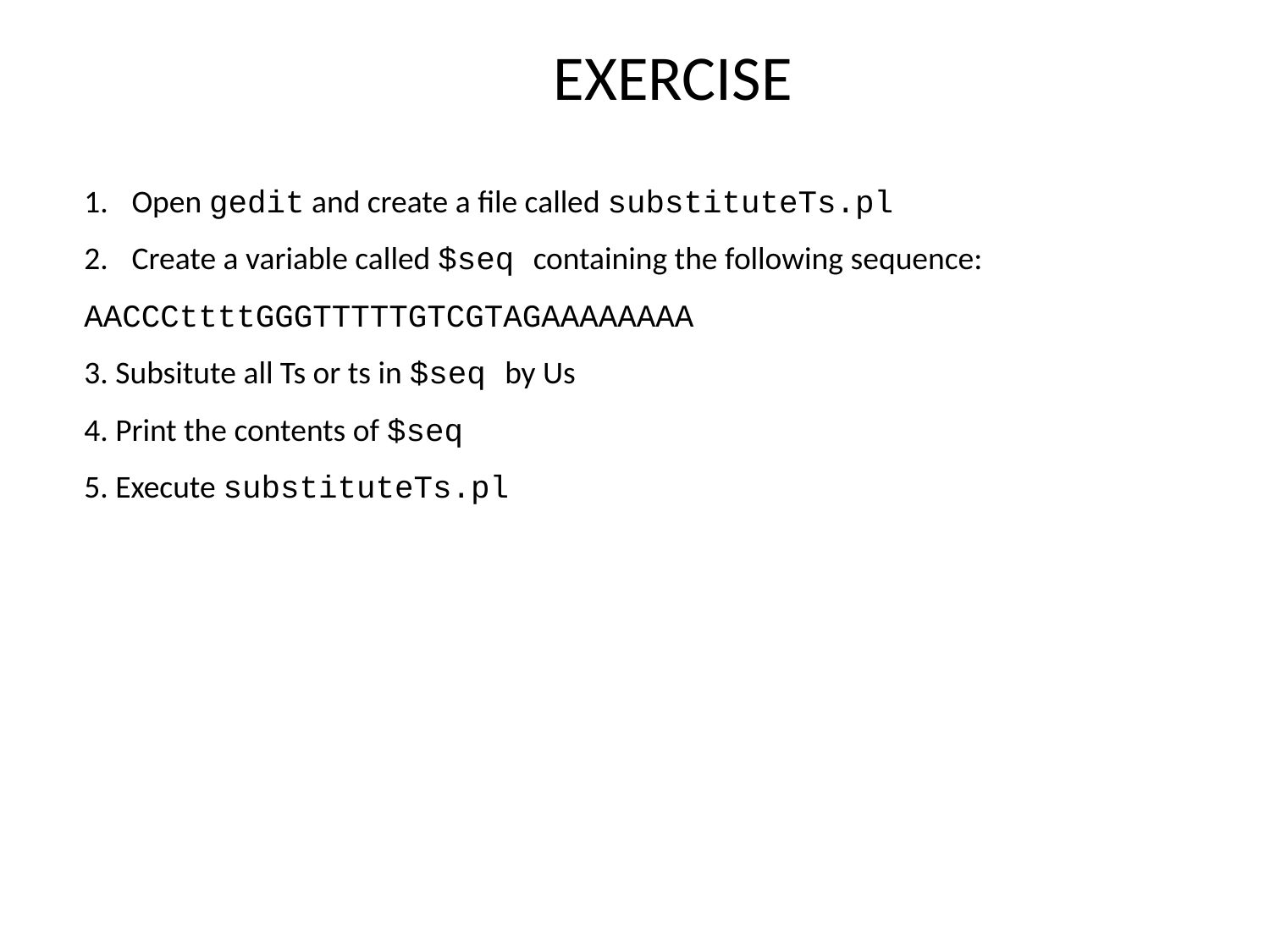

EXERCISE
Open gedit and create a file called substituteTs.pl
Create a variable called $seq containing the following sequence:
AACCCttttGGGTTTTTGTCGTAGAAAAAAAA
3. Subsitute all Ts or ts in $seq by Us
4. Print the contents of $seq
5. Execute substituteTs.pl